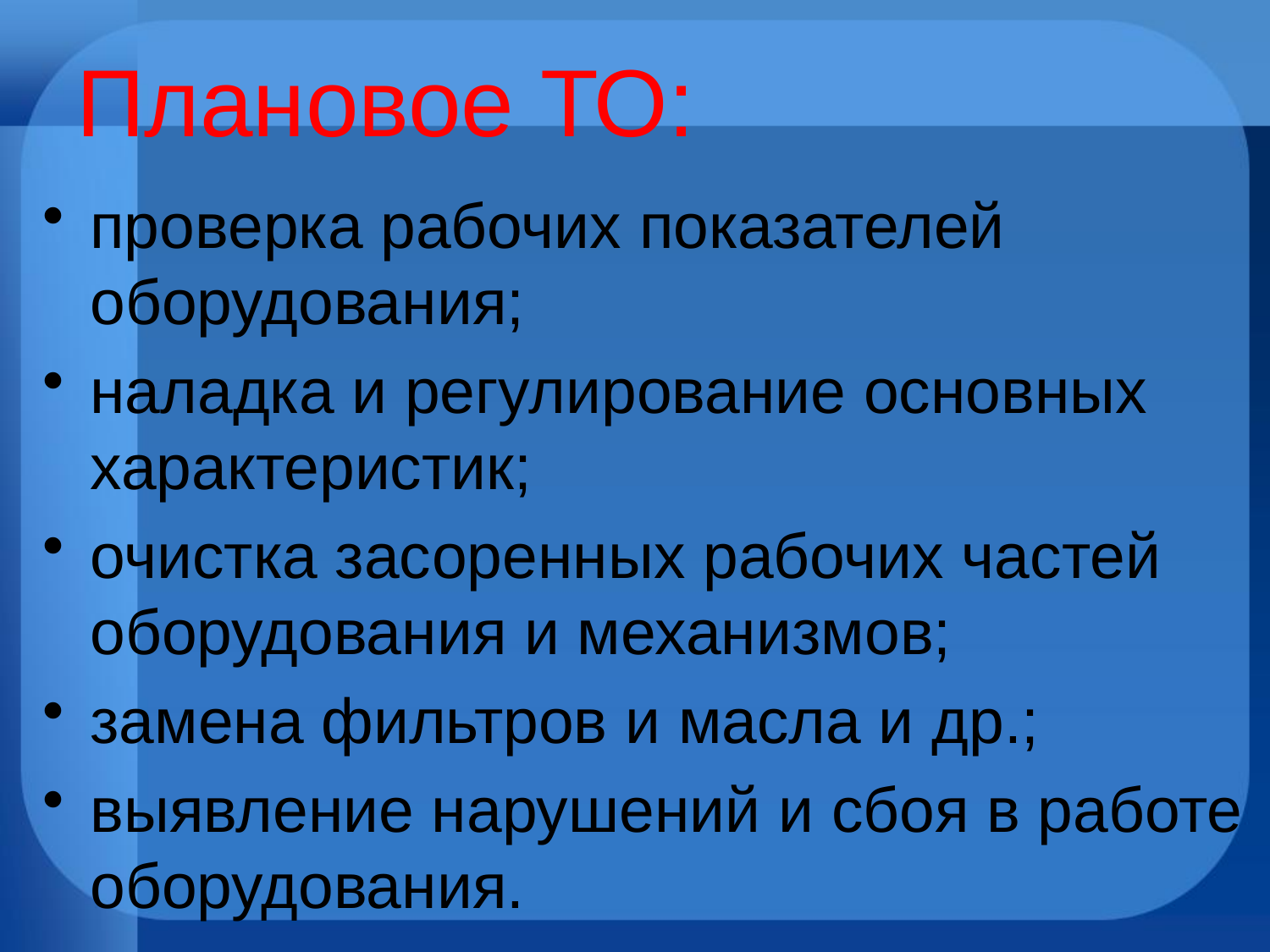

# Плановое ТО:
проверка рабочих показателей оборудования;
наладка и регулирование основных характеристик;
очистка засоренных рабочих частей оборудования и механизмов;
замена фильтров и масла и др.;
выявление нарушений и сбоя в работе оборудования.